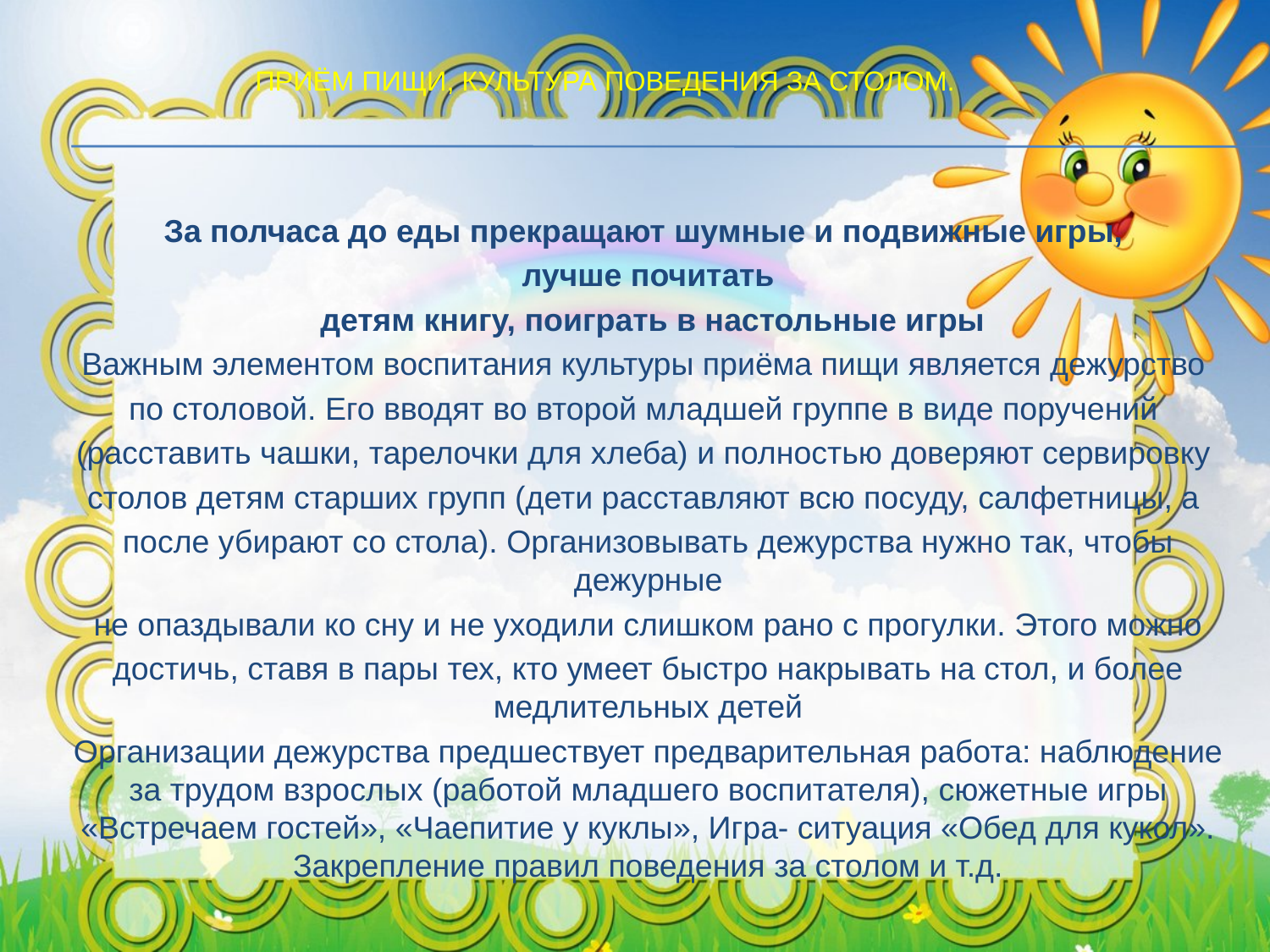

# Приём пищи, культура поведения за столом.
За полчаса до еды прекращают шумные и подвижные игры,
лучше почитать
 детям книгу, поиграть в настольные игры
Важным элементом воспитания культуры приёма пищи является дежурство
по столовой. Его вводят во второй младшей группе в виде поручений
(расставить чашки, тарелочки для хлеба) и полностью доверяют сервировку
столов детям старших групп (дети расставляют всю посуду, салфетницы, а
после убирают со стола). Организовывать дежурства нужно так, чтобы дежурные
 не опаздывали ко сну и не уходили слишком рано с прогулки. Этого можно
достичь, ставя в пары тех, кто умеет быстро накрывать на стол, и более медлительных детей
Организации дежурства предшествует предварительная работа: наблюдение за трудом взрослых (работой младшего воспитателя), сюжетные игры «Встречаем гостей», «Чаепитие у куклы», Игра- ситуация «Обед для кукол». Закрепление правил поведения за столом и т.д.